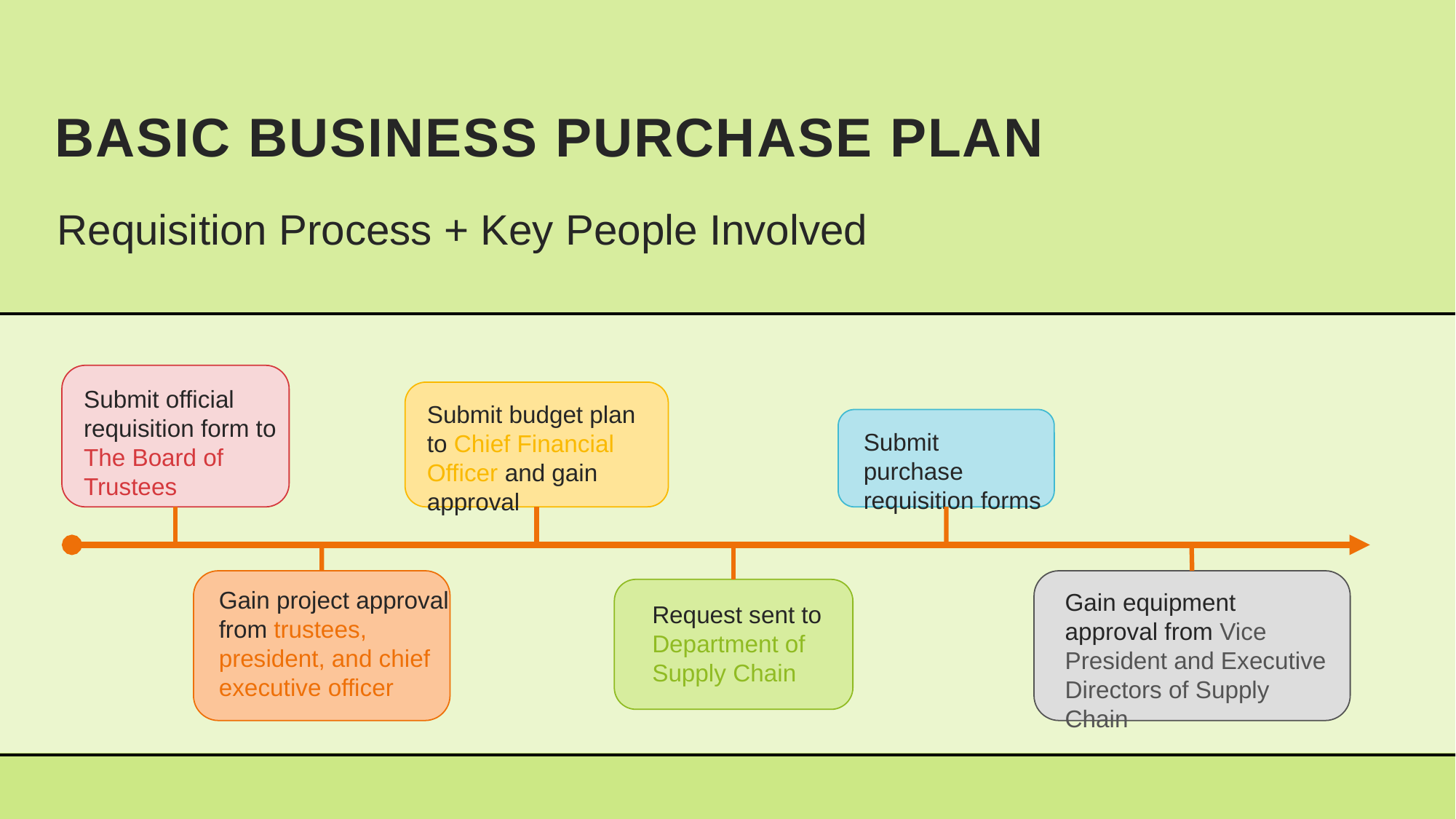

# Basic business purchase plan
Requisition Process + Key People Involved

Submit official requisition form to The Board of Trustees

Submit budget plan to Chief Financial Officer and gain approval

Submit purchase requisition forms

Gain project approval from trustees, president, and chief executive officer

Gain equipment approval from Vice President and Executive Directors of Supply Chain
Request sent to Department of Supply Chain